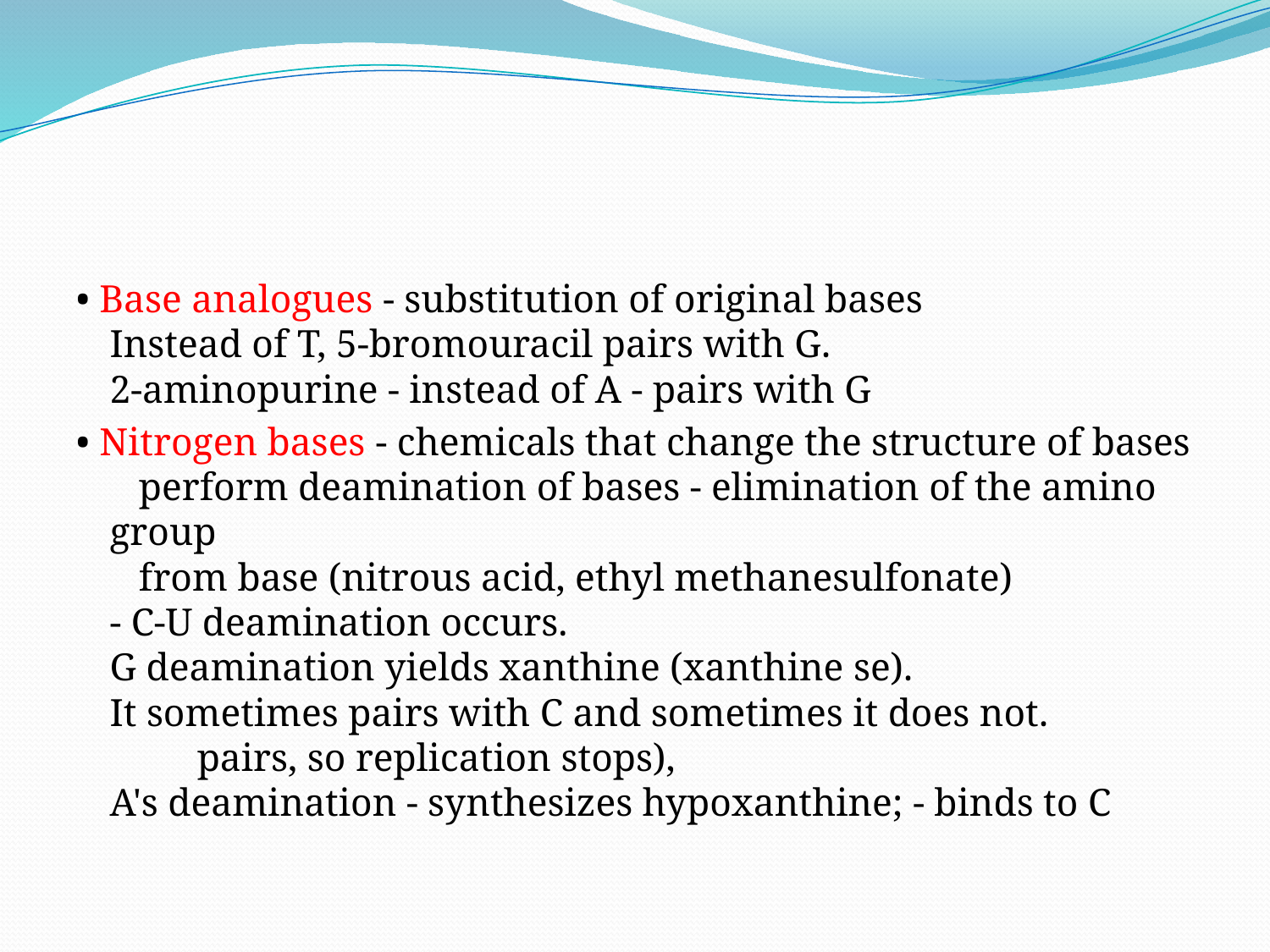

#
• Base analogues - substitution of original bases
Instead of T, 5-bromouracil pairs with G.
2-aminopurine - instead of A - pairs with G
• Nitrogen bases - chemicals that change the structure of bases
   perform deamination of bases - elimination of the amino group
   from base (nitrous acid, ethyl methanesulfonate)
- C-U deamination occurs.
G deamination yields xanthine (xanthine se).
It sometimes pairs with C and sometimes it does not.
         pairs, so replication stops),
A's deamination - synthesizes hypoxanthine; - binds to C